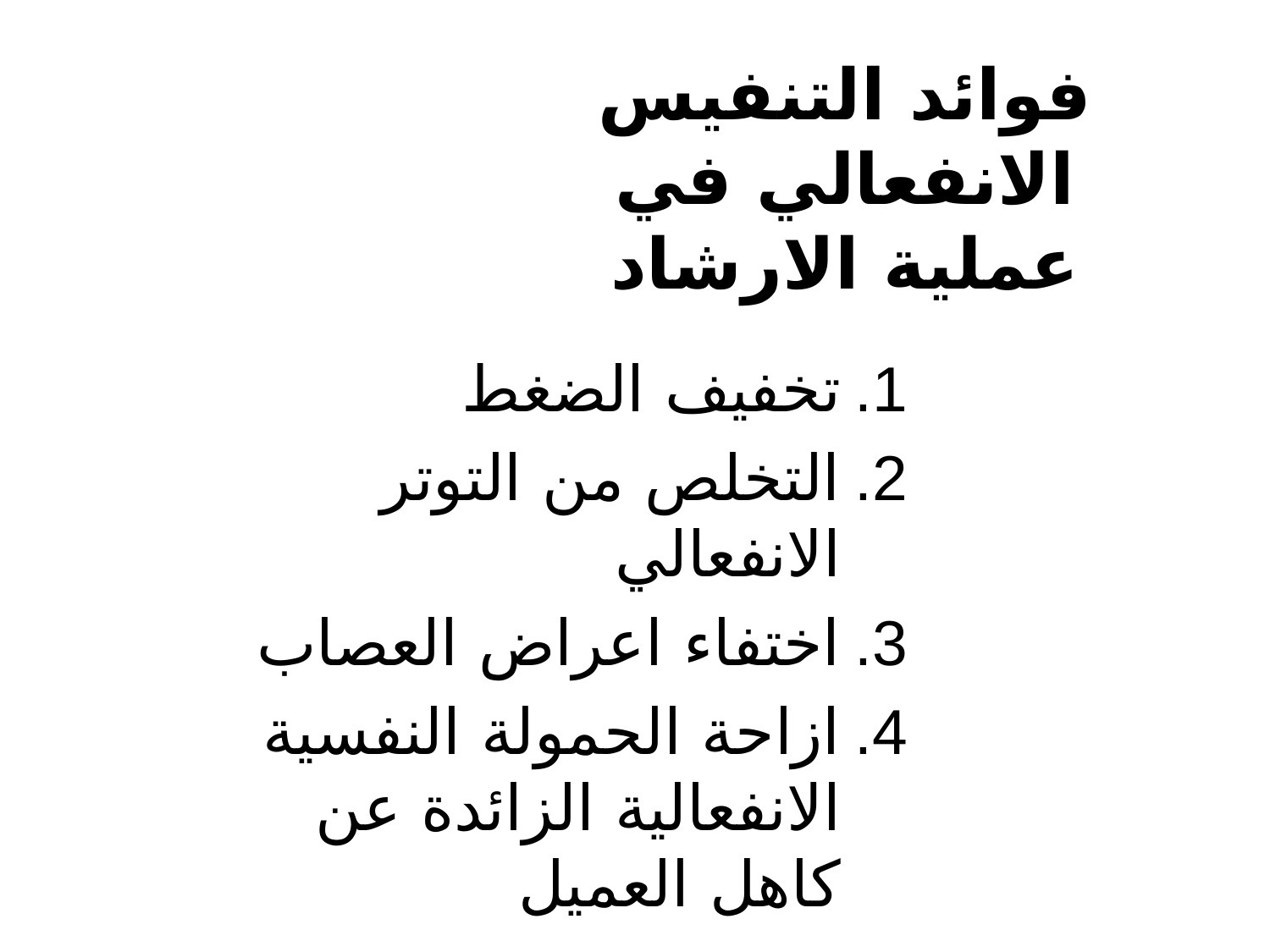

فوائد التنفيس الانفعالي في عملية الارشاد
تخفيف الضغط
التخلص من التوتر الانفعالي
اختفاء اعراض العصاب
ازاحة الحمولة النفسية الانفعالية الزائدة عن كاهل العميل